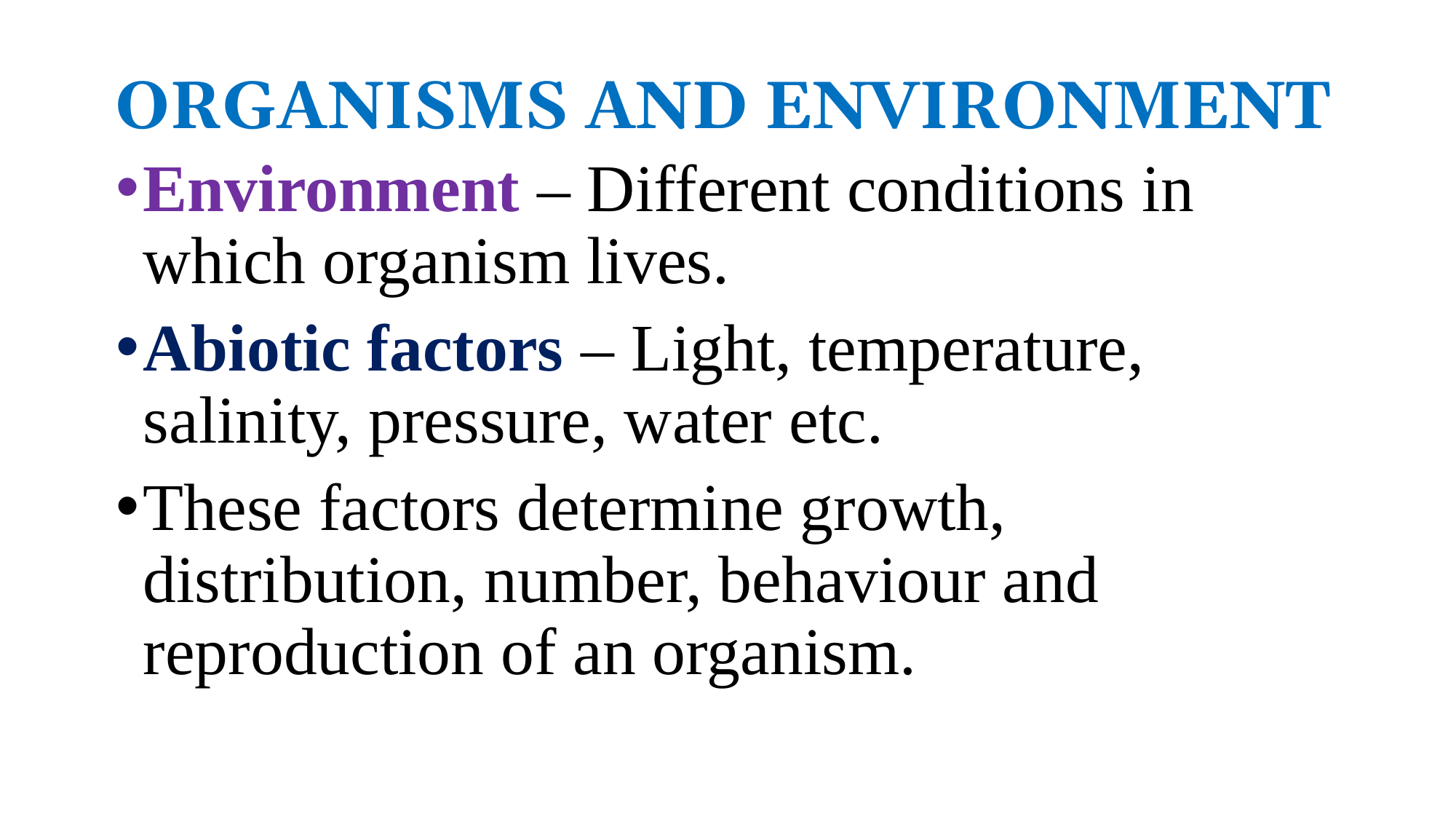

# ORGANISMS AND ENVIRONMENT
Environment – Different conditions in which organism lives.
Abiotic factors – Light, temperature, salinity, pressure, water etc.
These factors determine growth, distribution, number, behaviour and reproduction of an organism.